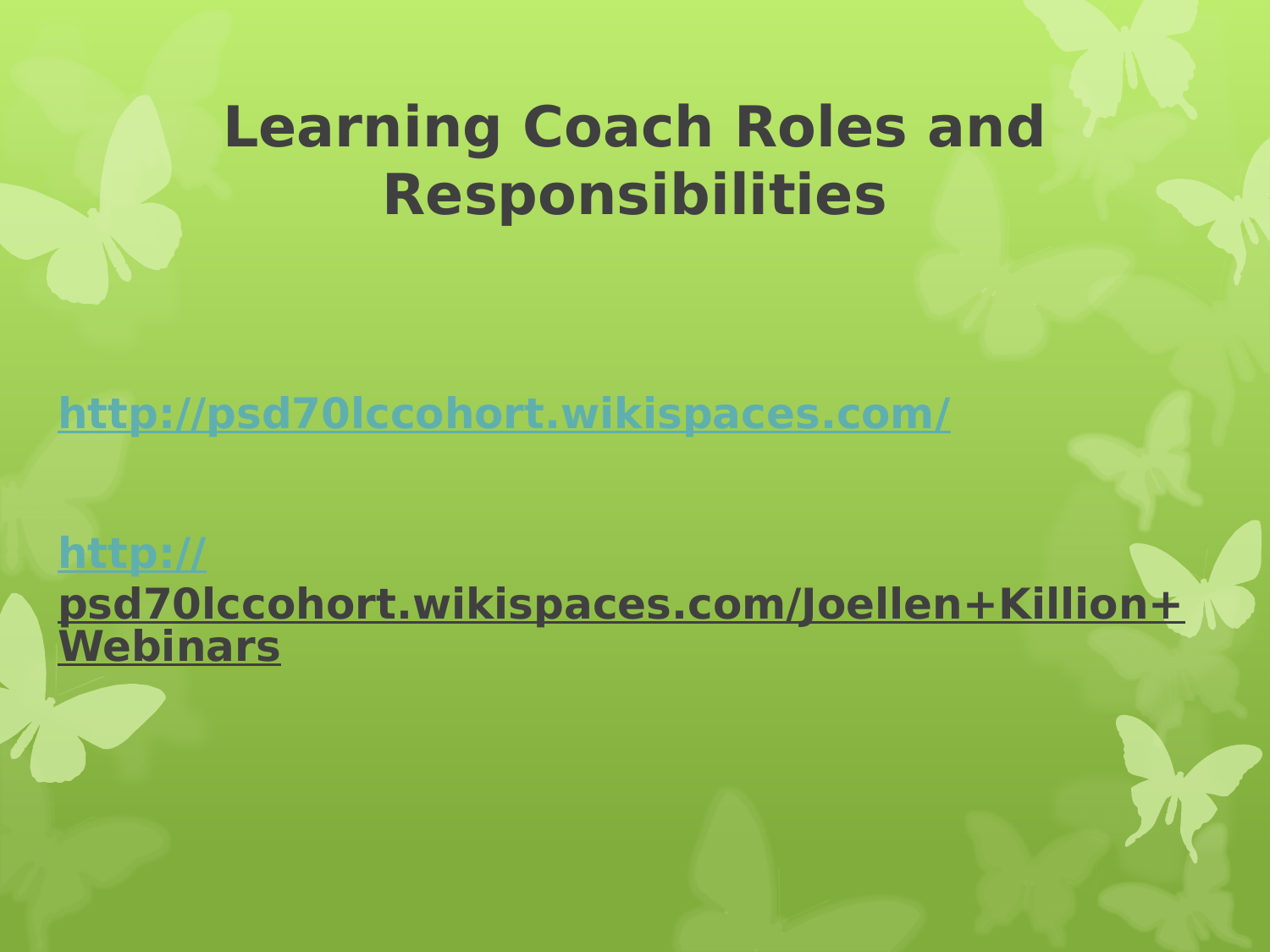

# Learning Coach Roles and Responsibilities
http://psd70lccohort.wikispaces.com/

http://psd70lccohort.wikispaces.com/Joellen+Killion+Webinars